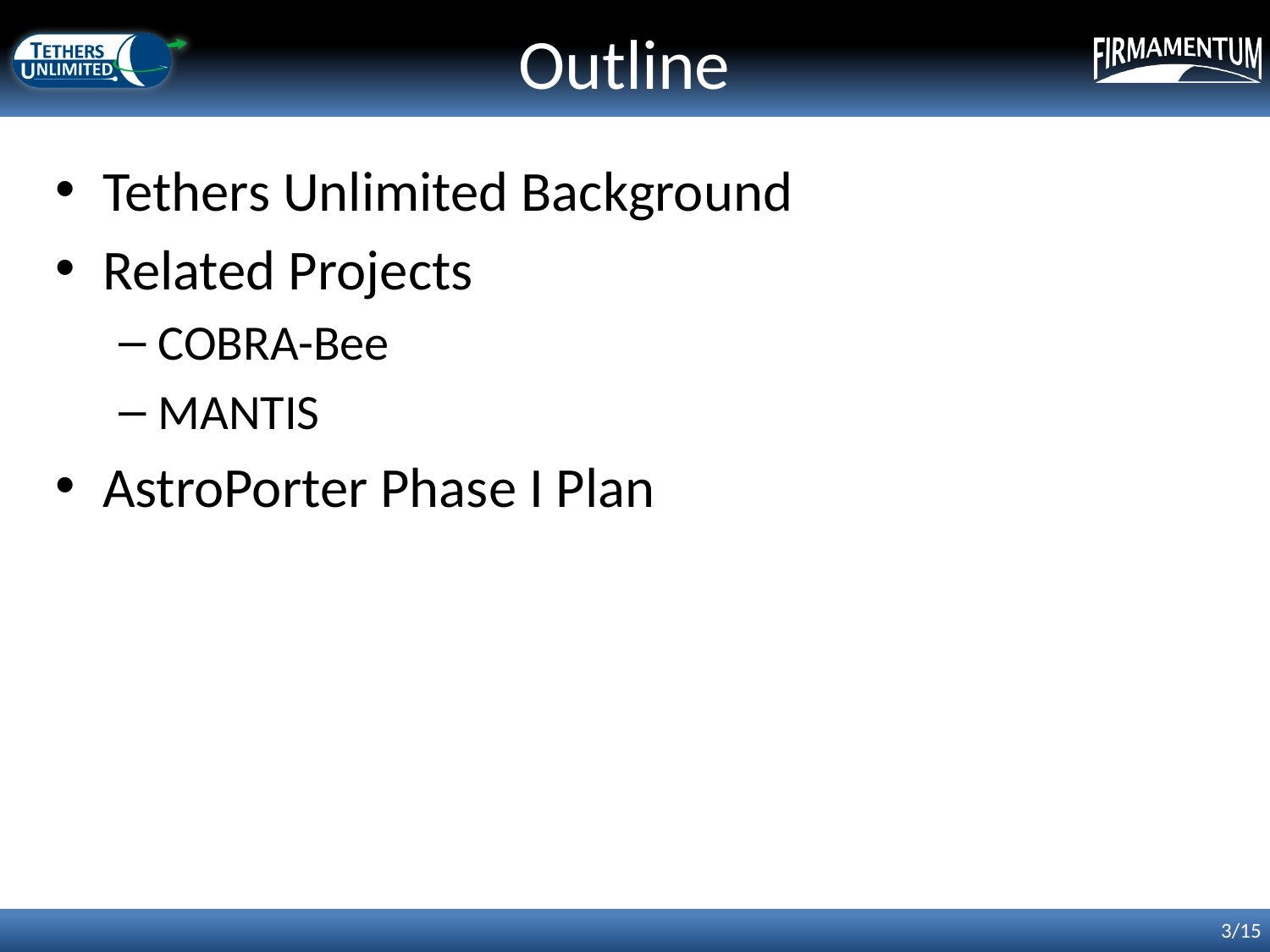

# Outline
Tethers Unlimited Background
Related Projects
COBRA-Bee
MANTIS
AstroPorter Phase I Plan